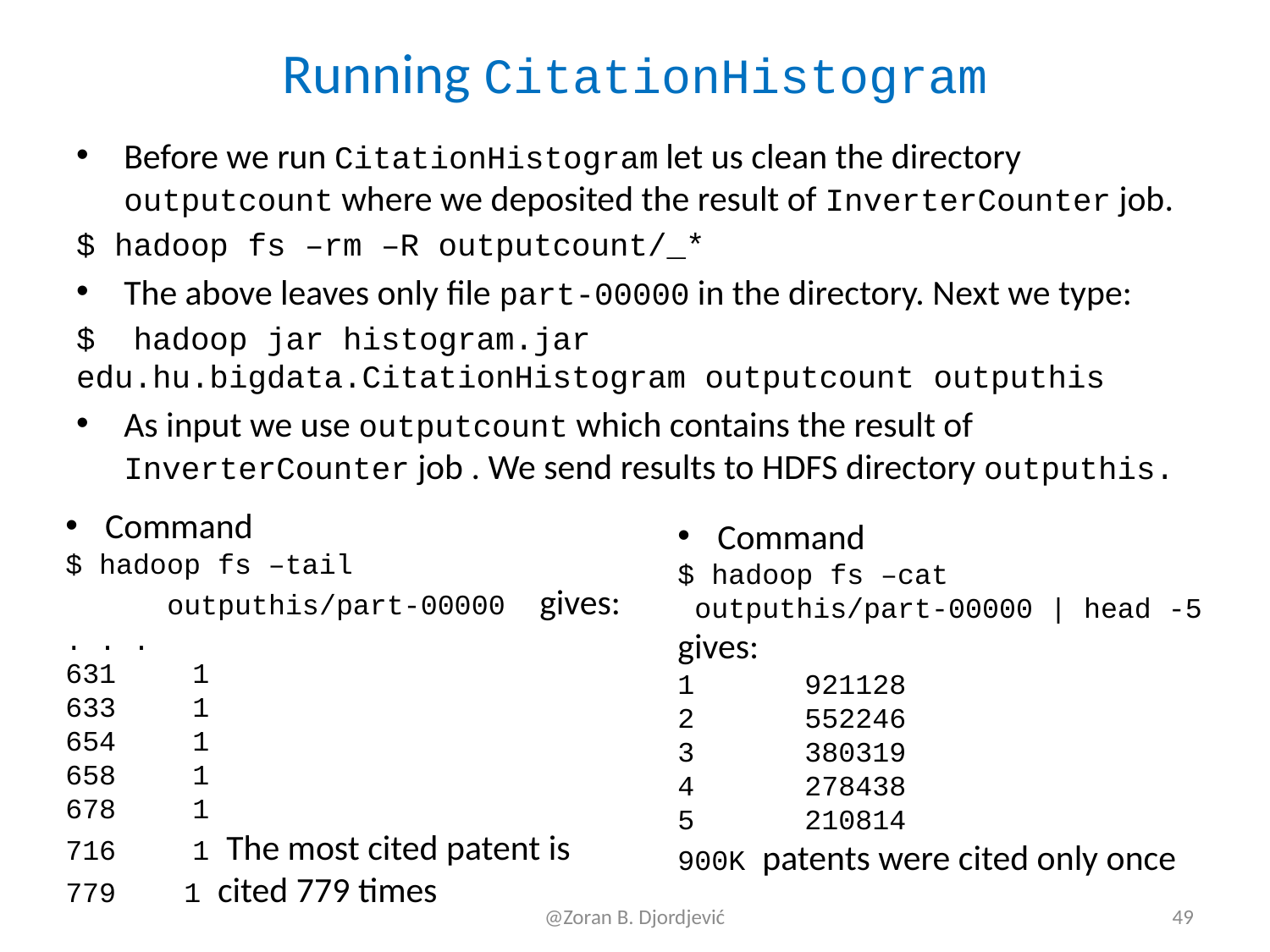

# Running CitationHistogram
Before we run CitationHistogram let us clean the directory outputcount where we deposited the result of InverterCounter job.
$ hadoop fs –rm –R outputcount/_*
The above leaves only file part-00000 in the directory. Next we type:
$  hadoop jar histogram.jar edu.hu.bigdata.CitationHistogram outputcount outputhis
As input we use outputcount which contains the result of InverterCounter job . We send results to HDFS directory outputhis.

Command
$ hadoop fs –tail
      outputhis/part-00000  gives:
. . .
631	1
633	1
654	1
658	1
678	1
716	1 The most cited patent is
    1 cited 779 times

Command
$ hadoop fs –cat
 outputhis/part-00000 | head -5  gives:
1	921128
2	552246
3	380319
4	278438
5	210814
900K patents were cited only once
@Zoran B. Djordjević
49